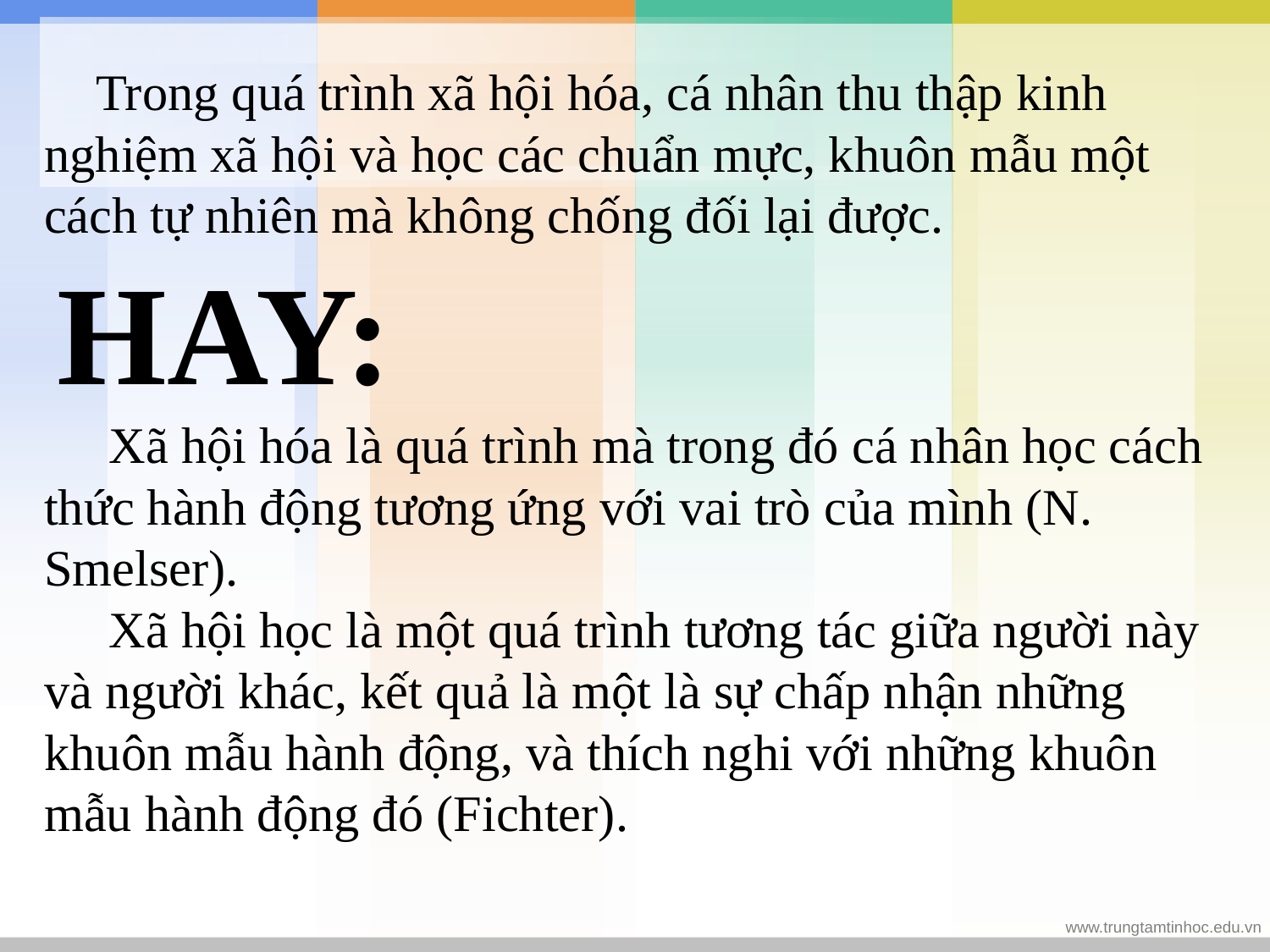

Trong quá trình xã hội hóa, cá nhân thu thập kinh  nghiệm xã hội và học các chuẩn mực, khuôn mẫu một cách tự nhiên mà không chống đối lại được.
 HAY:
     Xã hội hóa là quá trình mà trong đó cá nhân học cách thức hành động tương ứng với vai trò của mình (N. Smelser).
     Xã hội học là một quá trình tương tác giữa người này và người khác, kết quả là một là sự chấp nhận những khuôn mẫu hành động, và thích nghi với những khuôn mẫu hành động đó (Fichter).